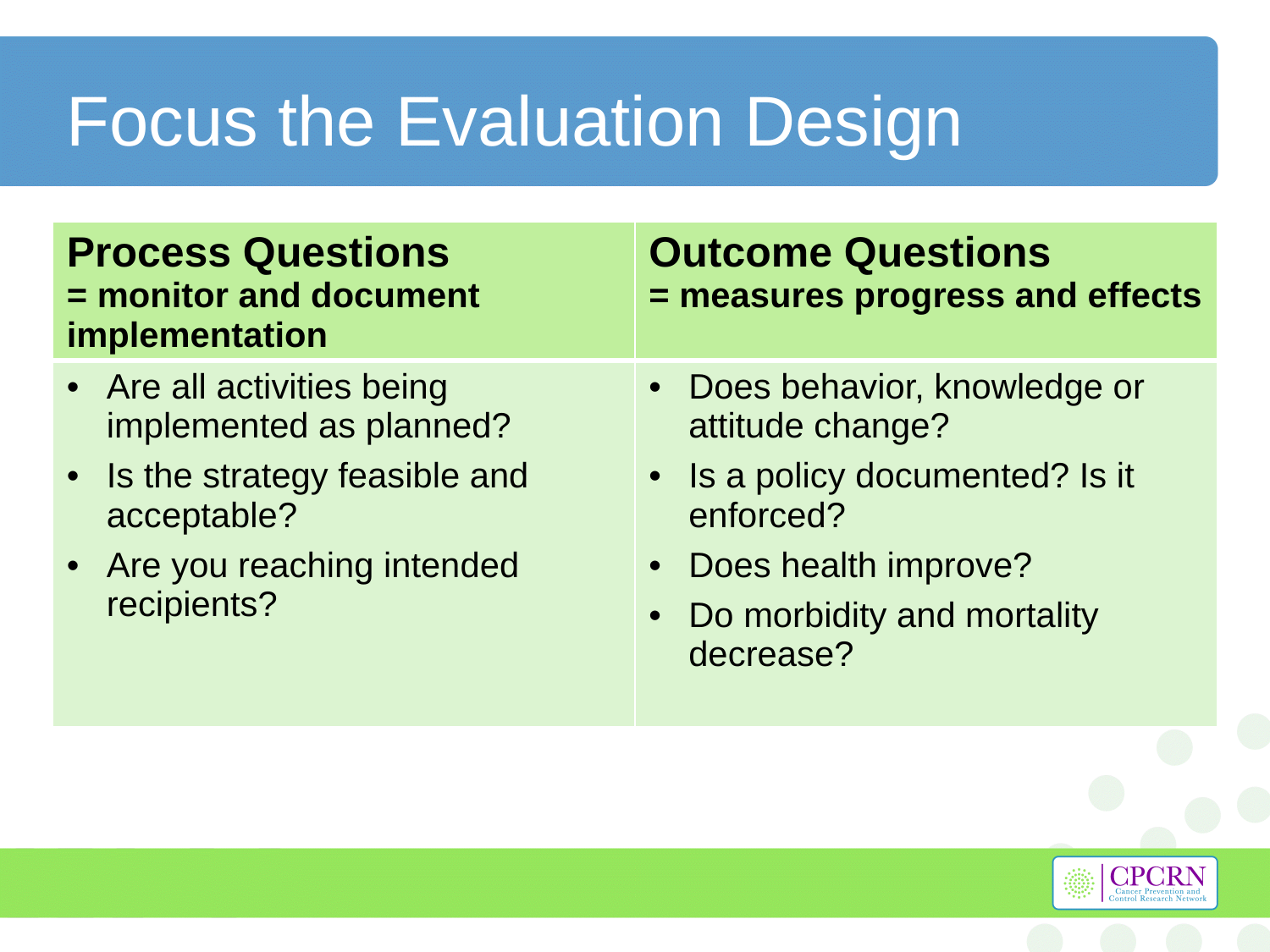

# Focus the Evaluation Design
| Process Questions = monitor and document implementation | Outcome Questions = measures progress and effects |
| --- | --- |
| Are all activities being implemented as planned? Is the strategy feasible and acceptable? Are you reaching intended recipients? | Does behavior, knowledge or attitude change? Is a policy documented? Is it enforced? Does health improve? Do morbidity and mortality decrease? |